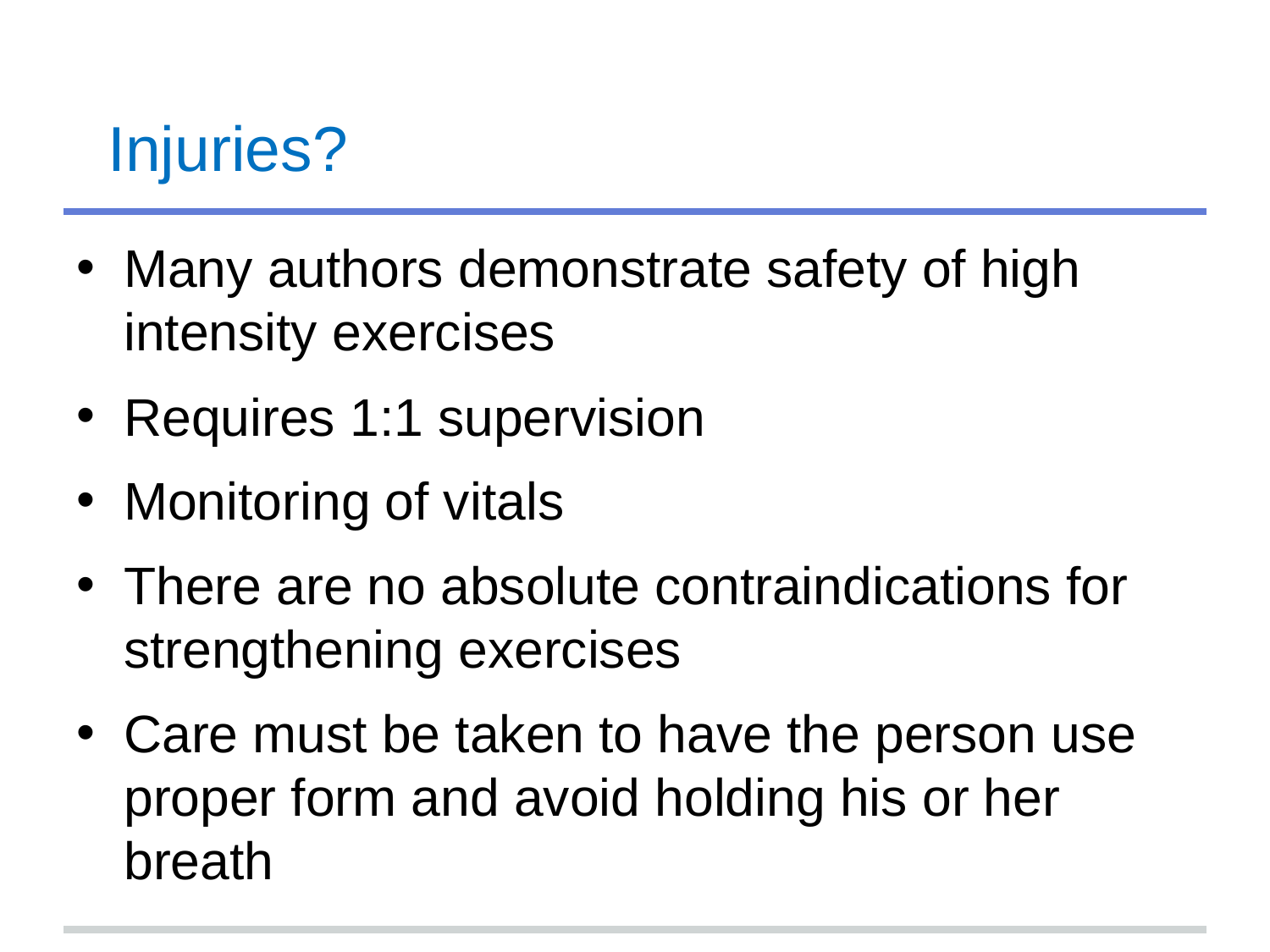

# Injuries?
Many authors demonstrate safety of high intensity exercises
Requires 1:1 supervision
Monitoring of vitals
There are no absolute contraindications for strengthening exercises
Care must be taken to have the person use proper form and avoid holding his or her breath